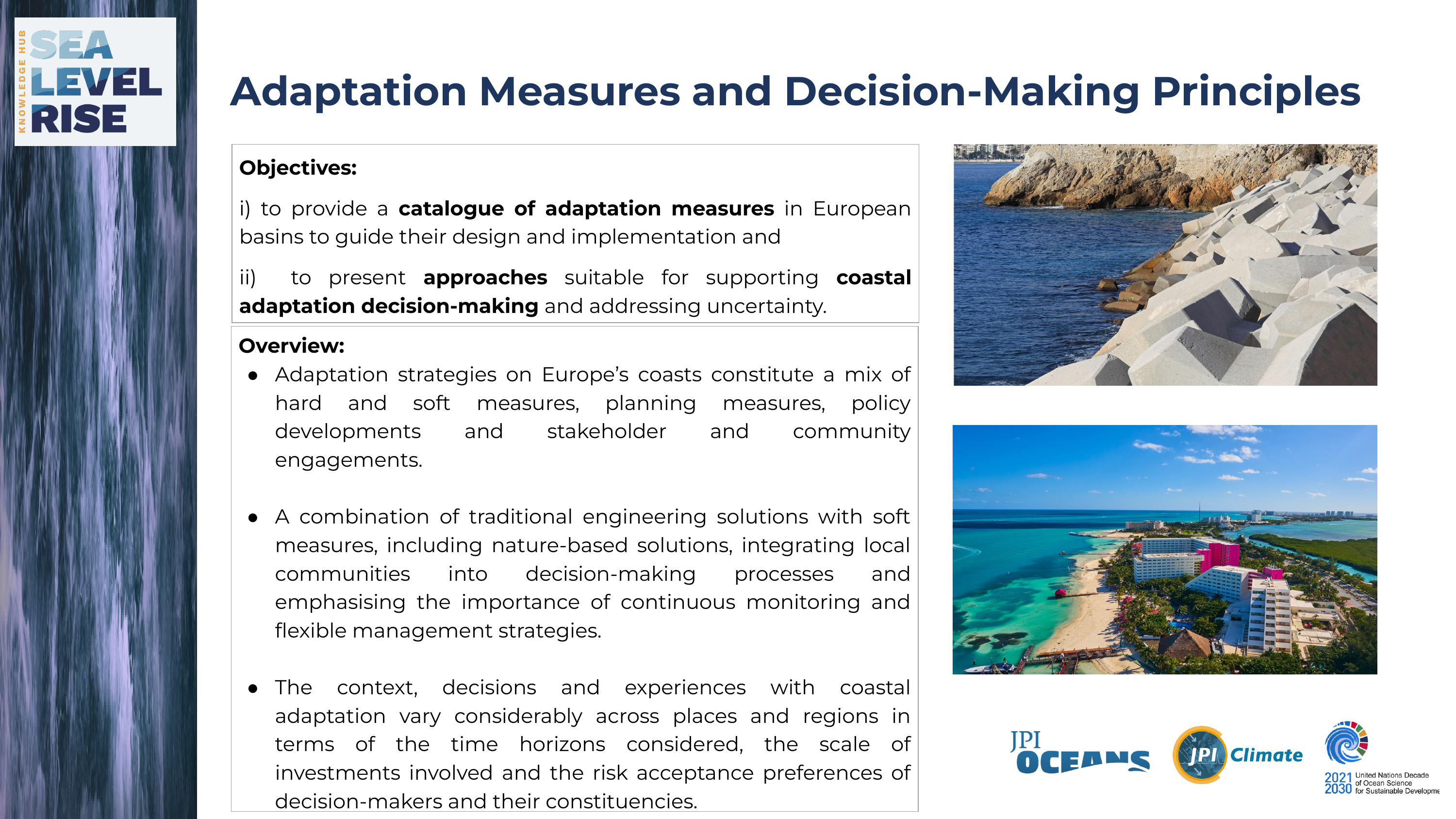

Adaptation Measures and Decision-Making Principles
| Objectives: i) to provide a catalogue of adaptation measures in European basins to guide their design and implementation and ii) to present approaches suitable for supporting coastal adaptation decision-making and addressing uncertainty. |
| --- |

| Overview: Adaptation strategies on Europe’s coasts constitute a mix of hard and soft measures, planning measures, policy developments and stakeholder and community engagements. A combination of traditional engineering solutions with soft measures, including nature-based solutions, integrating local communities into decision-making processes and emphasising the importance of continuous monitoring and flexible management strategies. The context, decisions and experiences with coastal adaptation vary considerably across places and regions in terms of the time horizons considered, the scale of investments involved and the risk acceptance preferences of decision-makers and their constituencies. |
| --- |